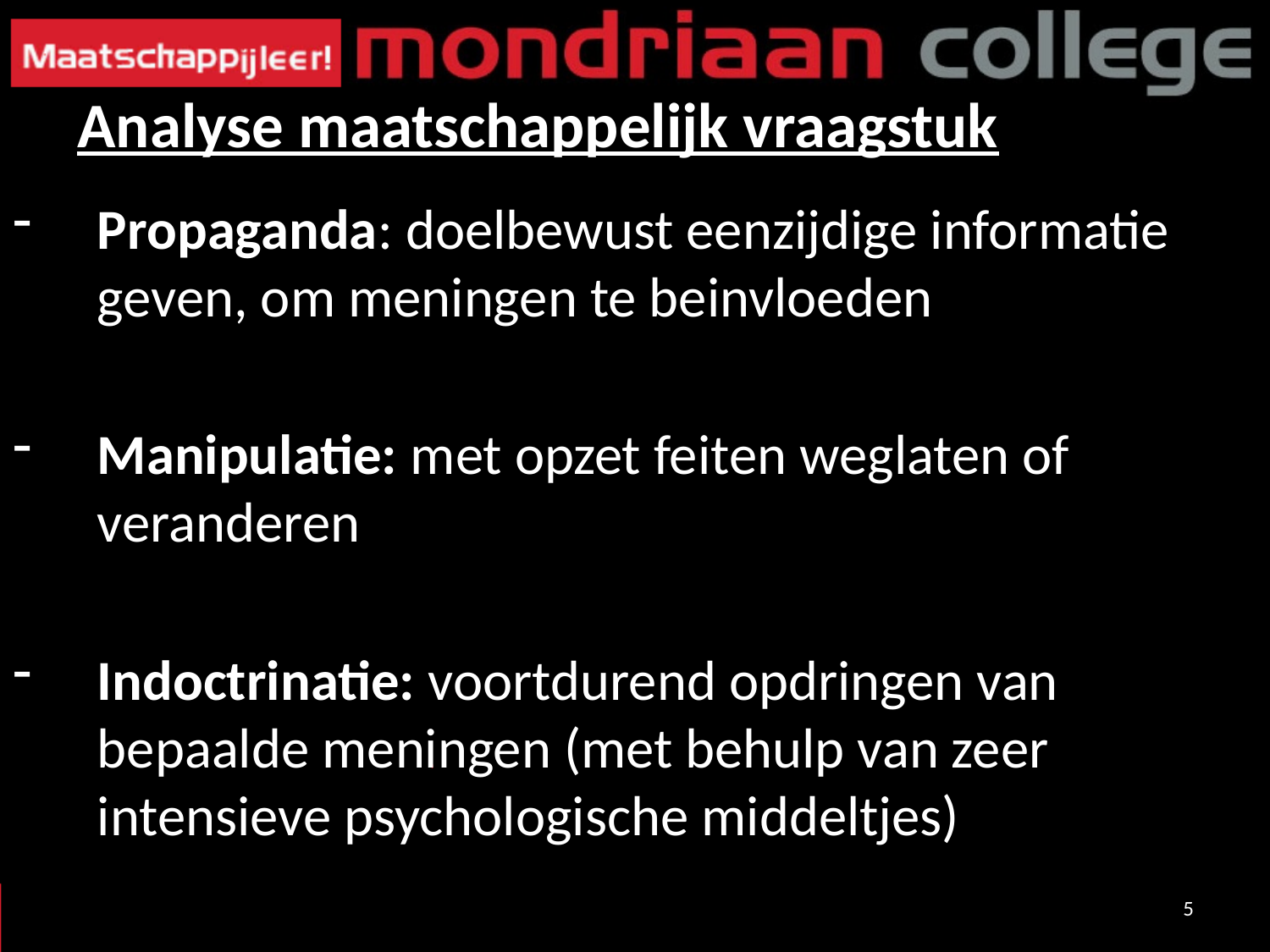

Analyse maatschappelijk vraagstuk

Propaganda: doelbewust eenzijdige informatie geven, om meningen te beinvloeden

Manipulatie: met opzet feiten weglaten of veranderen

Indoctrinatie: voortdurend opdringen van bepaalde meningen (met behulp van zeer intensieve psychologische middeltjes)

5